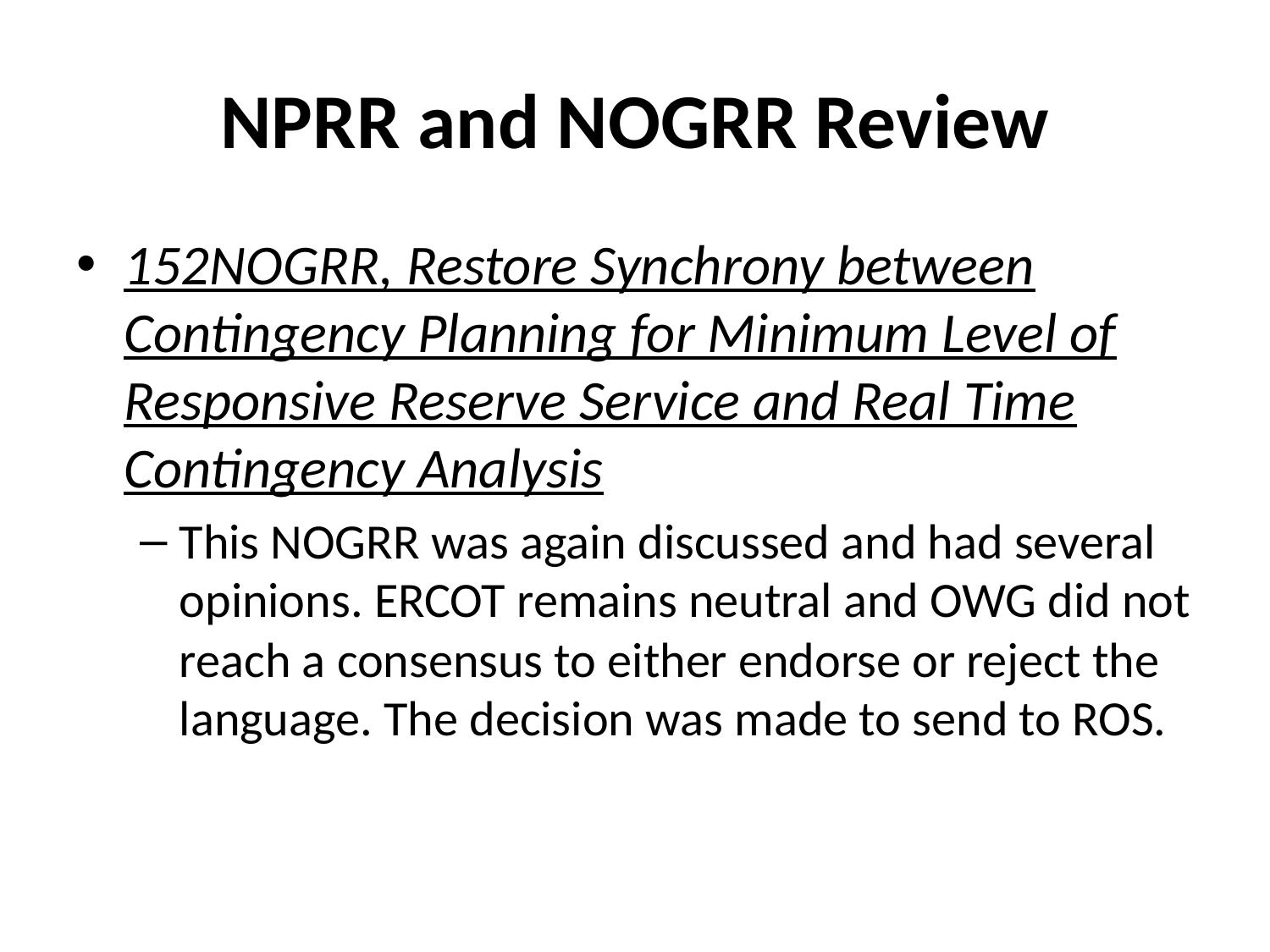

# NPRR and NOGRR Review
152NOGRR, Restore Synchrony between Contingency Planning for Minimum Level of Responsive Reserve Service and Real Time Contingency Analysis
This NOGRR was again discussed and had several opinions. ERCOT remains neutral and OWG did not reach a consensus to either endorse or reject the language. The decision was made to send to ROS.